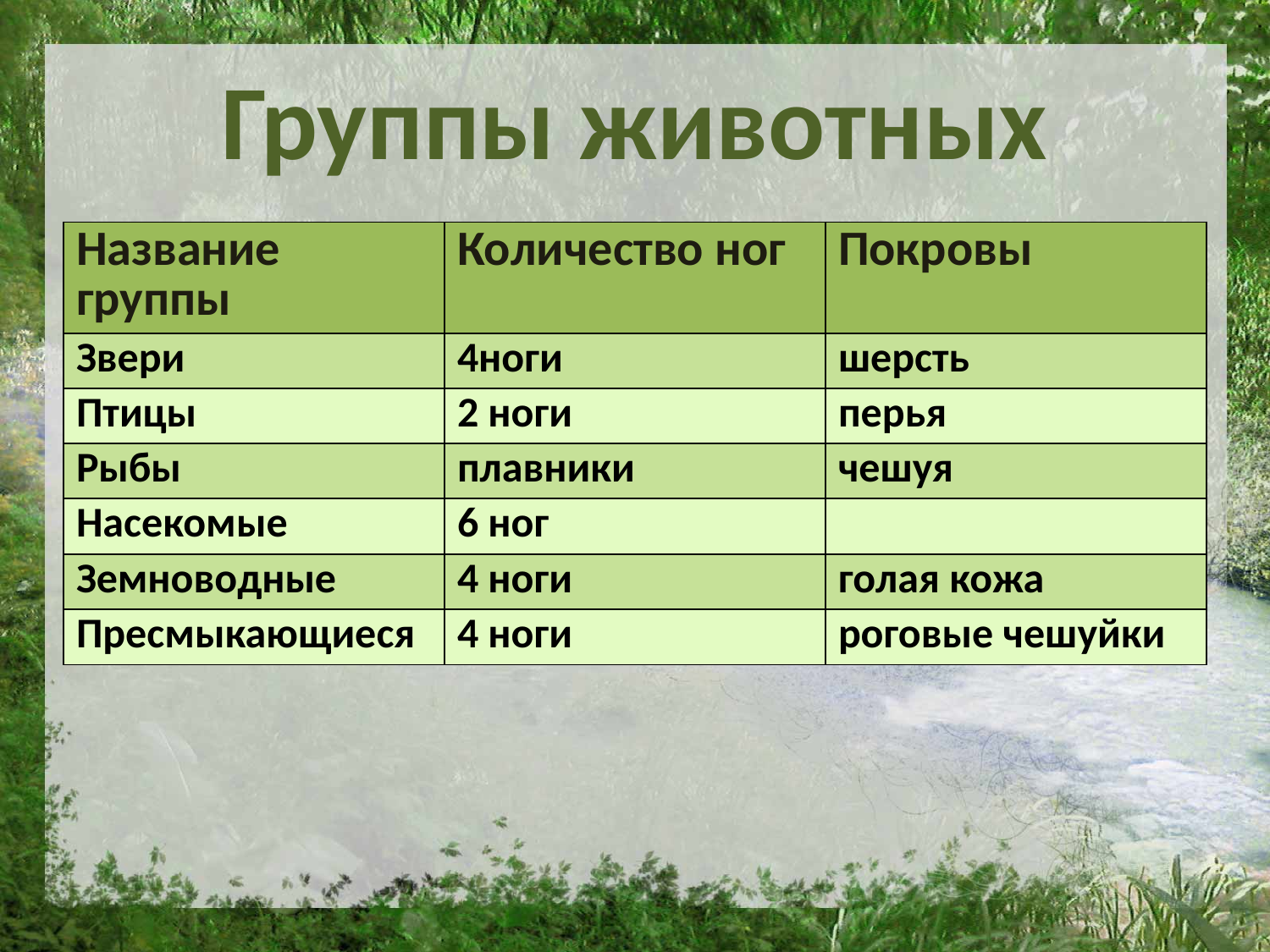

# Группы животных
| Название группы | Количество ног | Покровы |
| --- | --- | --- |
| Звери | 4ноги | шерсть |
| Птицы | 2 ноги | перья |
| Рыбы | плавники | чешуя |
| Насекомые | 6 ног |  |
| Земноводные | 4 ноги | голая кожа |
| Пресмыкающиеся | 4 ноги | роговые чешуйки |